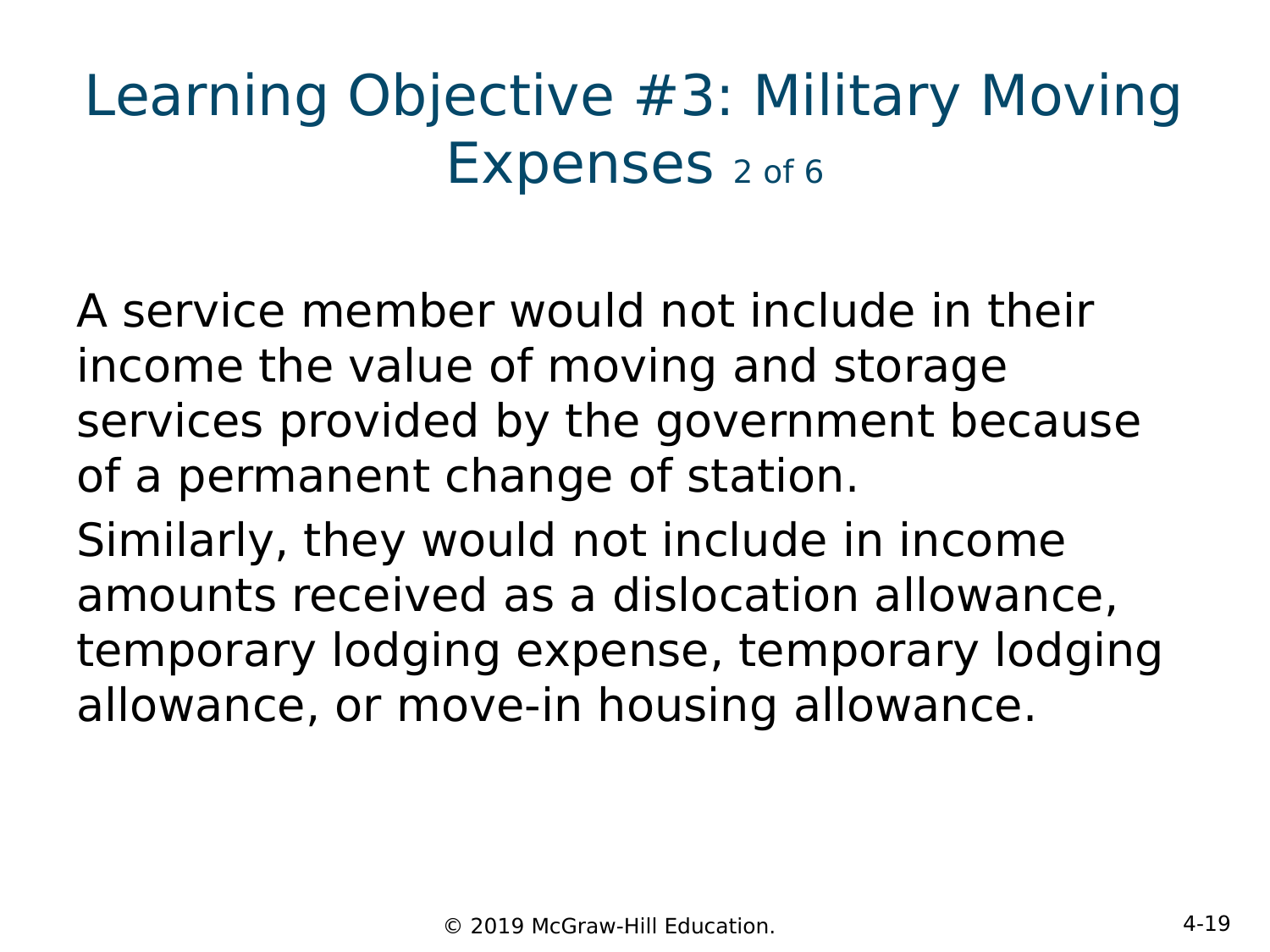

# Learning Objective #3: Military Moving Expenses 2 of 6
A service member would not include in their income the value of moving and storage services provided by the government because of a permanent change of station.
Similarly, they would not include in income amounts received as a dislocation allowance, temporary lodging expense, temporary lodging allowance, or move-in housing allowance.